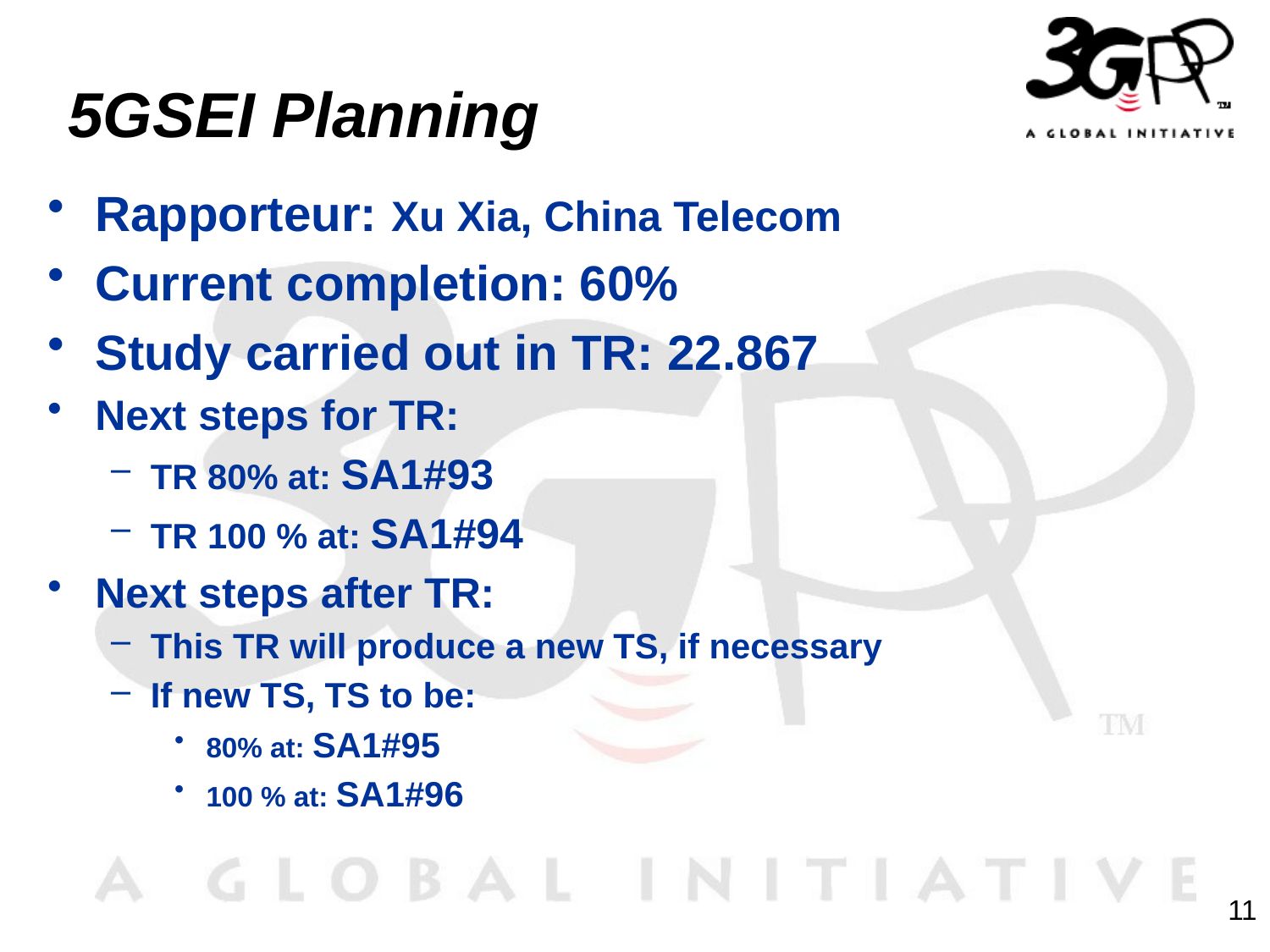

# 5GSEI Planning
Rapporteur: Xu Xia, China Telecom
Current completion: 60%
Study carried out in TR: 22.867
Next steps for TR:
TR 80% at: SA1#93
TR 100 % at: SA1#94
Next steps after TR:
This TR will produce a new TS, if necessary
If new TS, TS to be:
80% at: SA1#95
100 % at: SA1#96

11